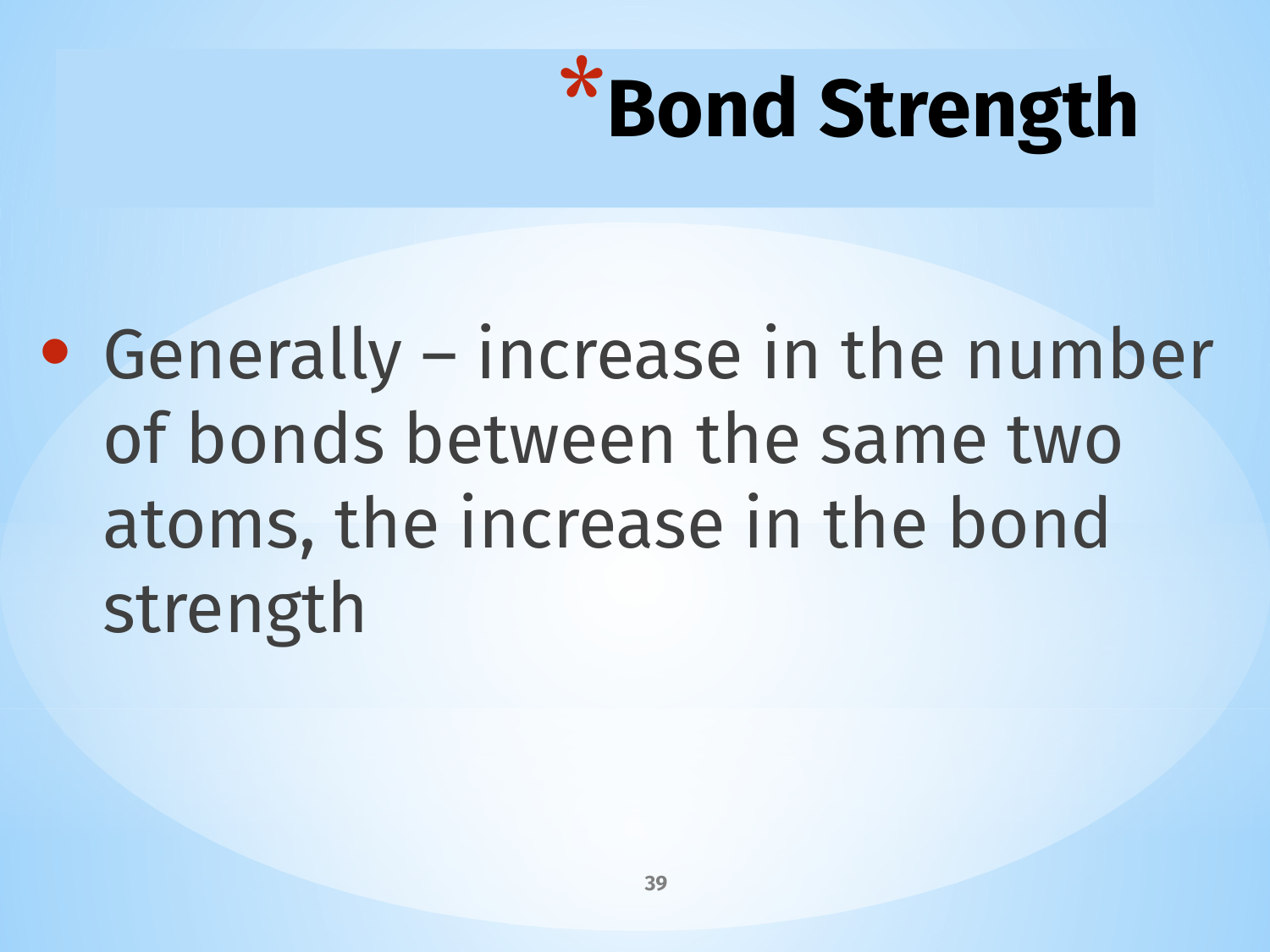

# Bond Strength
Generally – increase in the number of bonds between the same two atoms, the increase in the bond strength
39